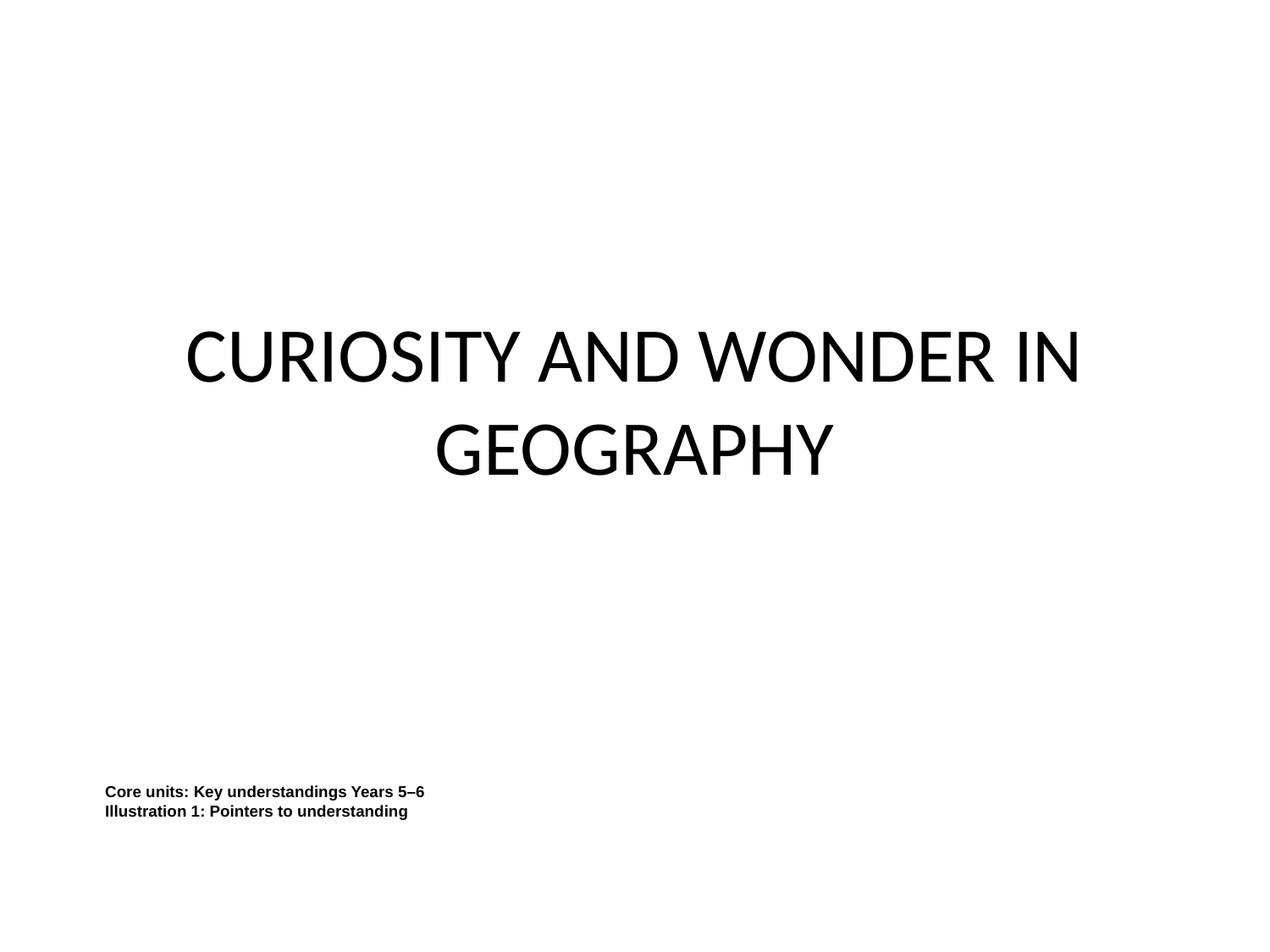

# Curiosity and wonder in geography
Core units: Key understandings Years 5–6
Illustration 1: Pointers to understanding